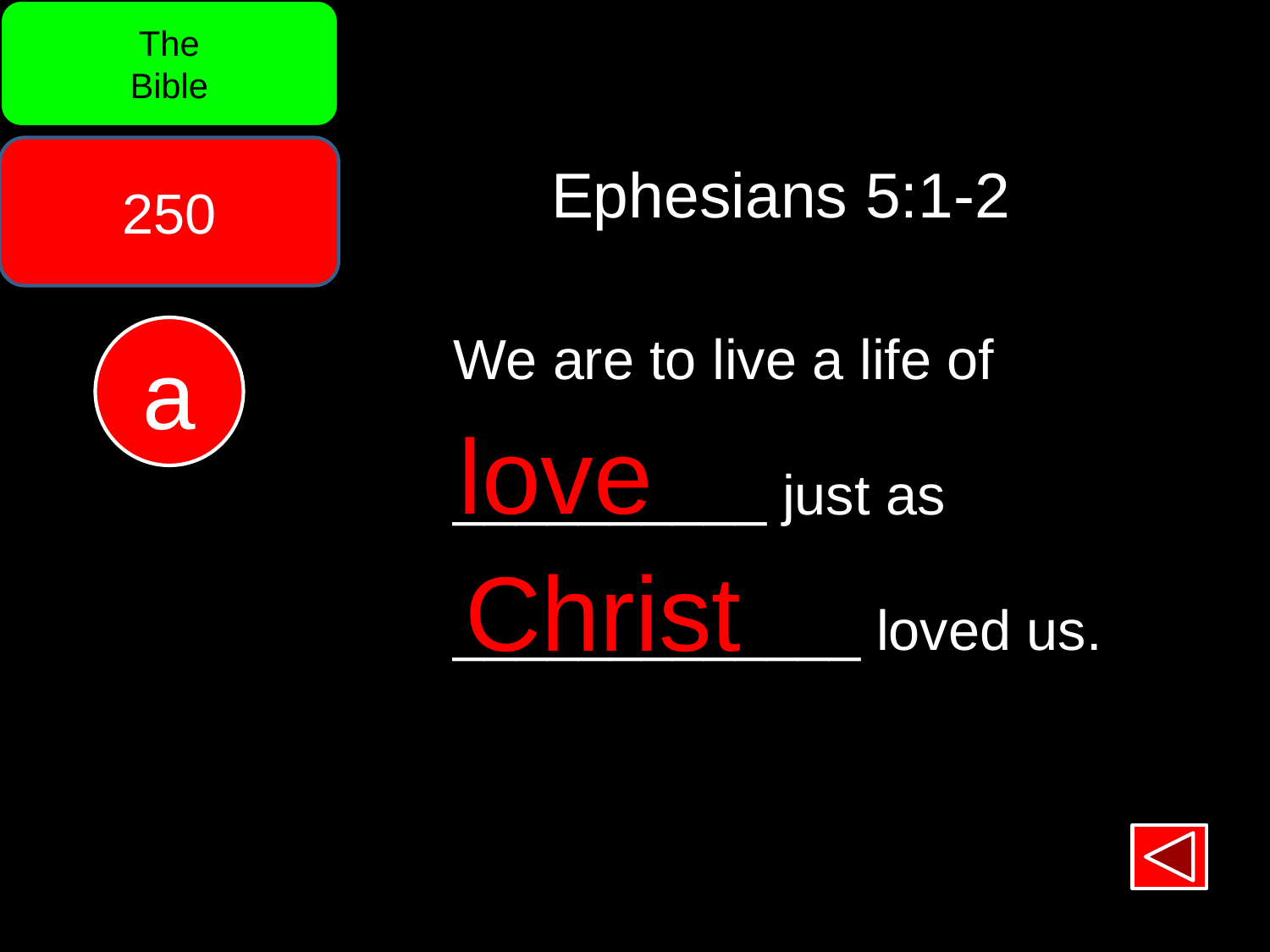

The
Bible
250
Ephesians 5:1-2
a
We are to live a life of

__________ just as

_____________ loved us.

love
Christ